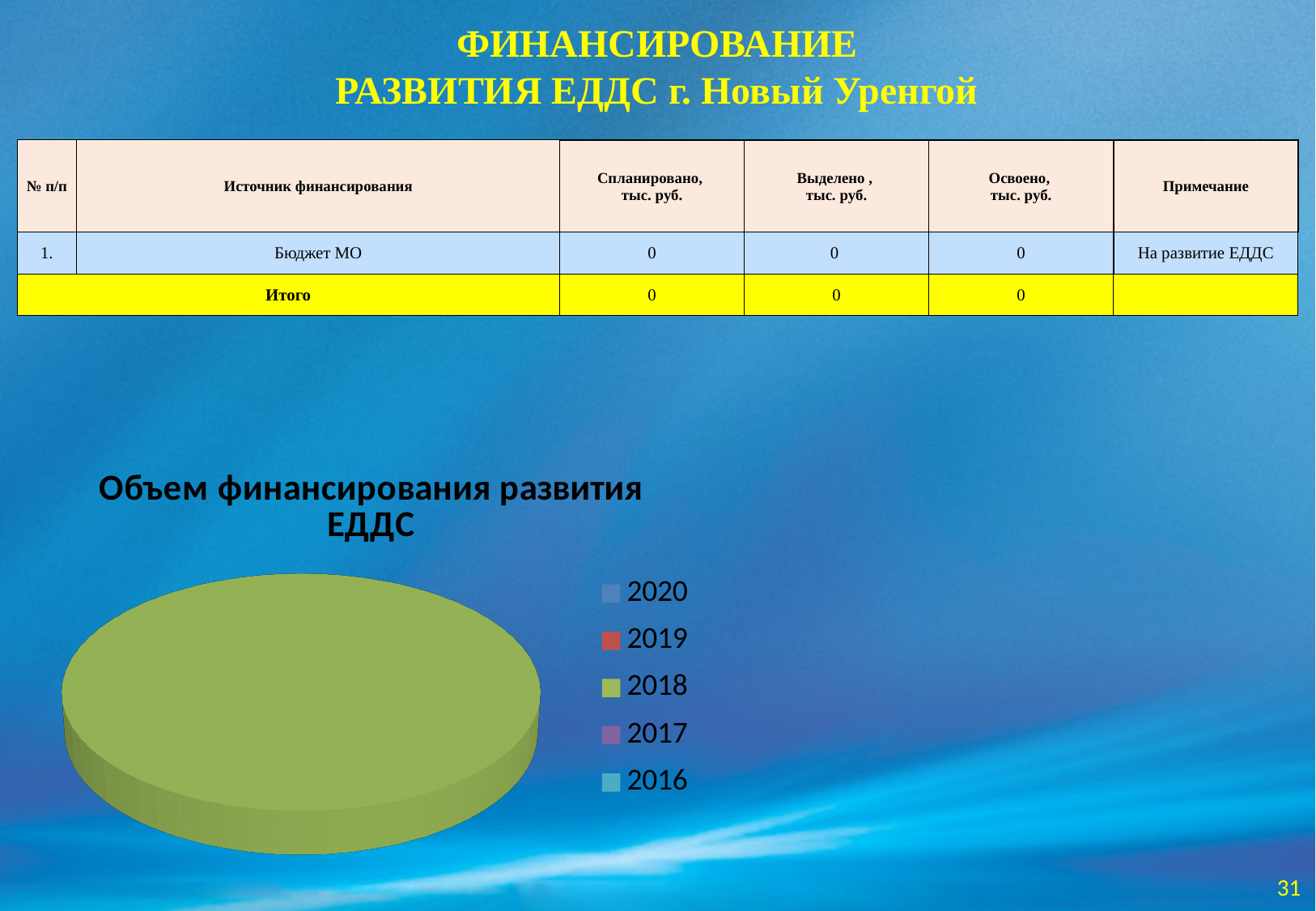

# ФИНАНСИРОВАНИЕ РАЗВИТИЯ ЕДДС г. Новый Уренгой
| № п/п | Источник финансирования | Спланировано, тыс. руб. | Выделено , тыс. руб. | Освоено, тыс. руб. | Примечание |
| --- | --- | --- | --- | --- | --- |
| 1. | Бюджет МО | 0 | 0 | 0 | На развитие ЕДДС |
| Итого |  | 0 | 0 | 0 |  |

[unsupported chart]

31